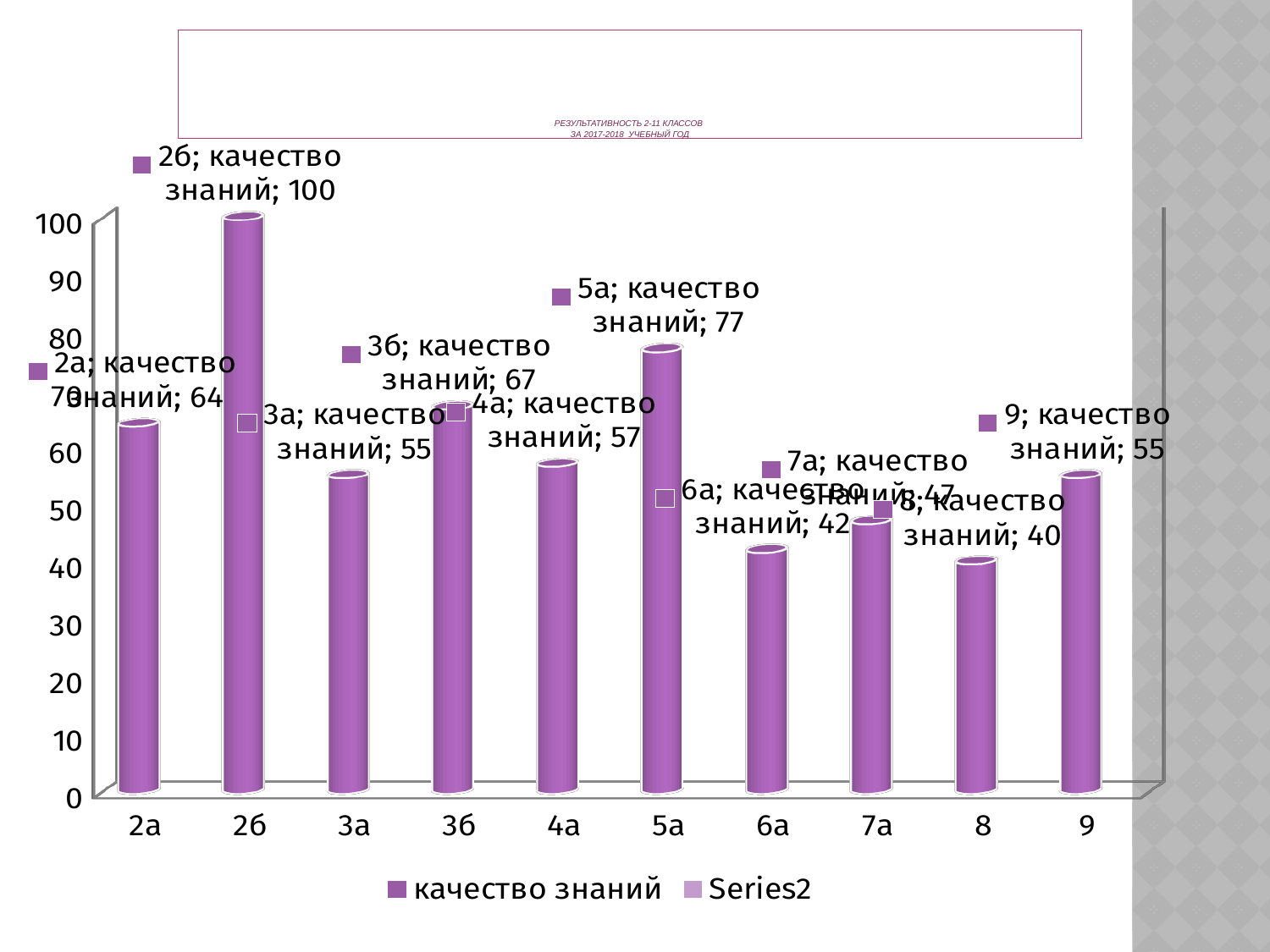

# Результативность 2-11 классов за 2017-2018  учебный год

[unsupported chart]